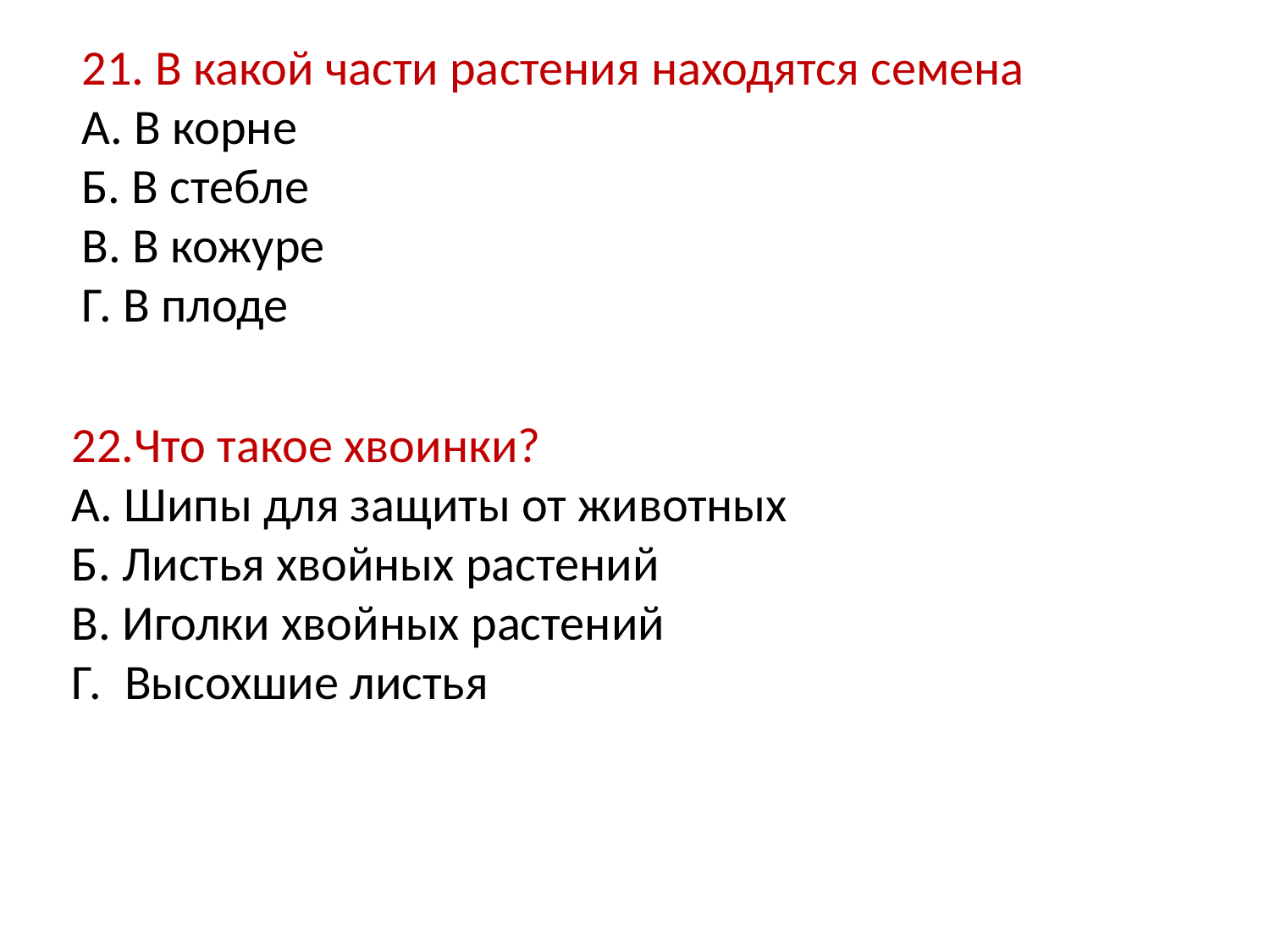

21. В какой части растения находятся семена
А. В корне
Б. В стебле
В. В кожуре
Г. В плоде

22.Что такое хвоинки?
А. Шипы для защиты от животных
Б. Листья хвойных растений
В. Иголки хвойных растений
Г.  Высохшие листья